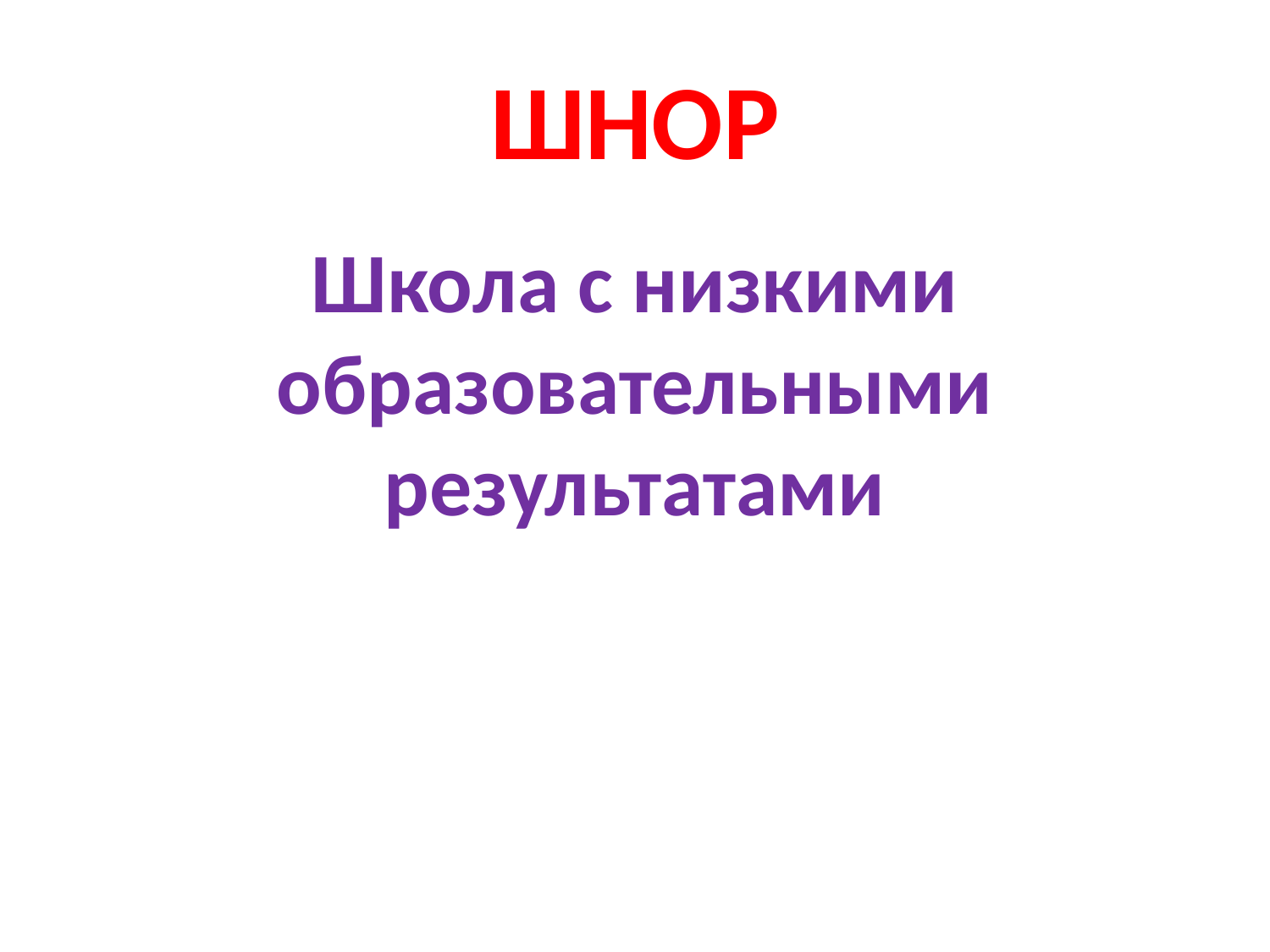

# ШНОР
Школа с низкими образовательными результатами